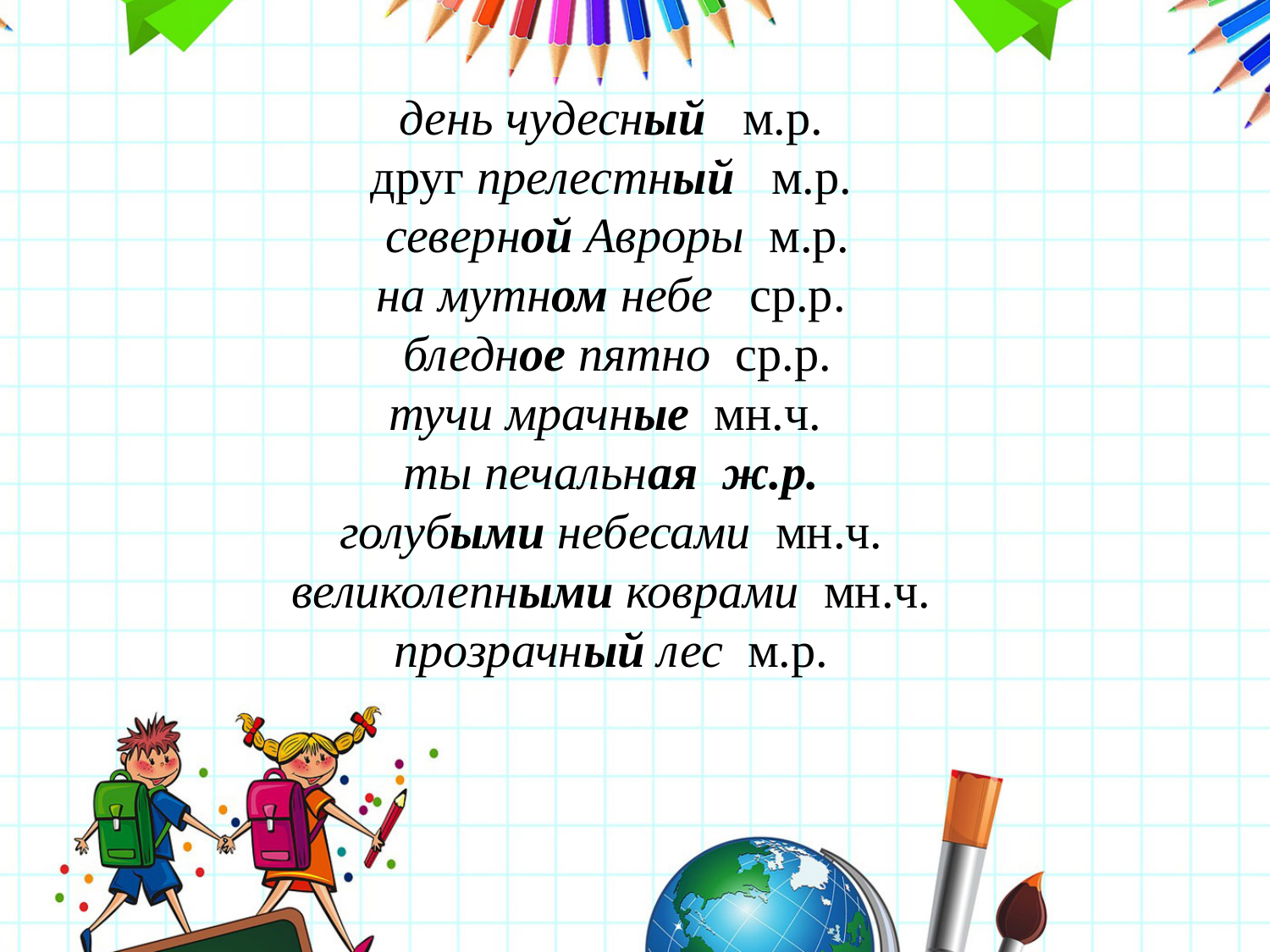

день чудесный   м.р.
друг прелестный   м.р.
 северной Авроры  м.р.
на мутном небе   ср.р.
 бледное пятно  ср.р.
тучи мрачные  мн.ч.
 ты печальная  ж.р.
голубыми небесами  мн.ч.
великолепными коврами  мн.ч.
прозрачный лес  м.р.